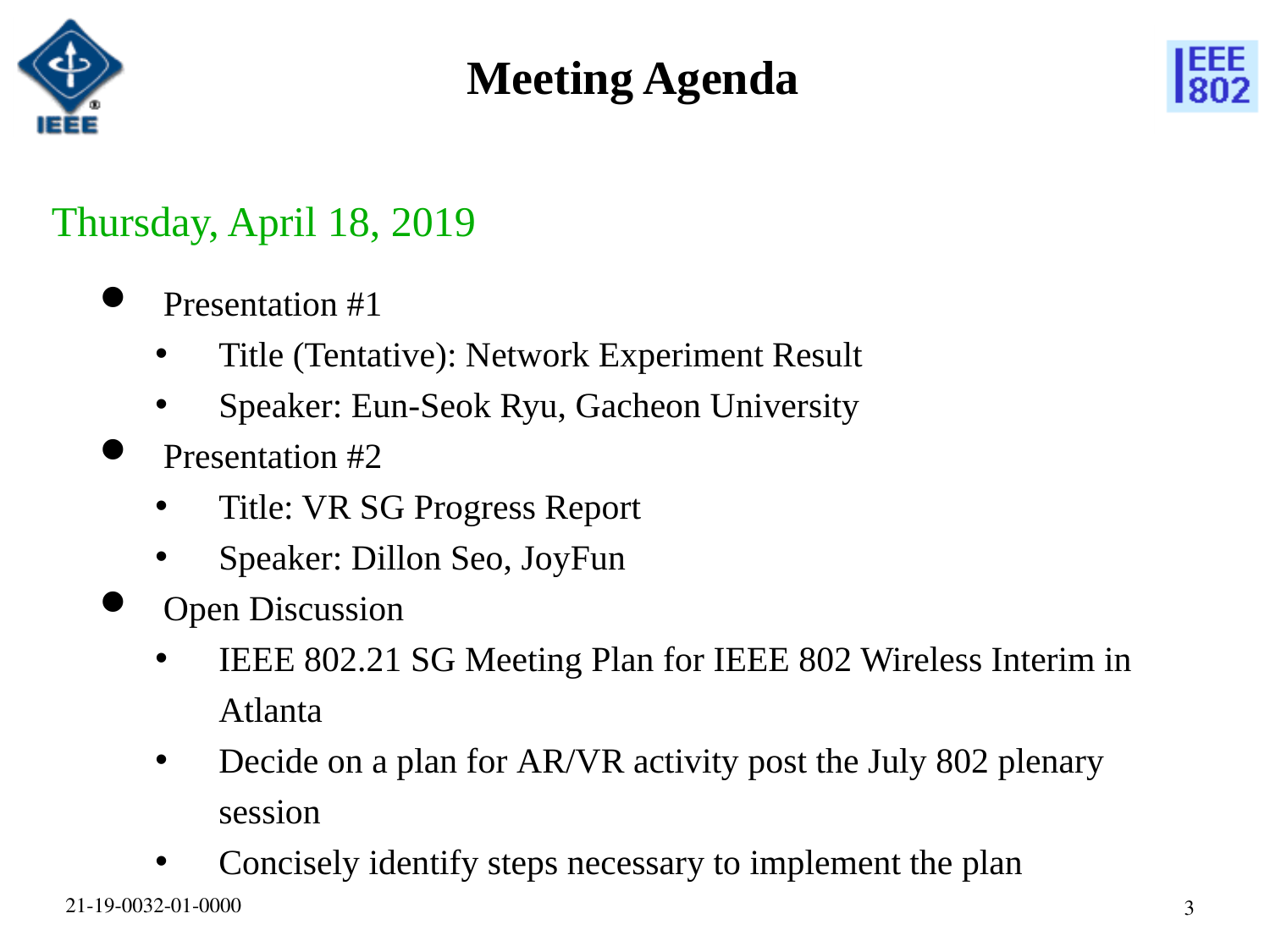

# Meeting Agenda
Thursday, April 18, 2019
Presentation #1
Title (Tentative): Network Experiment Result
Speaker: Eun-Seok Ryu, Gacheon University
Presentation #2
Title: VR SG Progress Report
Speaker: Dillon Seo, JoyFun
Open Discussion
IEEE 802.21 SG Meeting Plan for IEEE 802 Wireless Interim in Atlanta
Decide on a plan for AR/VR activity post the July 802 plenary session
Concisely identify steps necessary to implement the plan
3
21-19-0032-01-0000